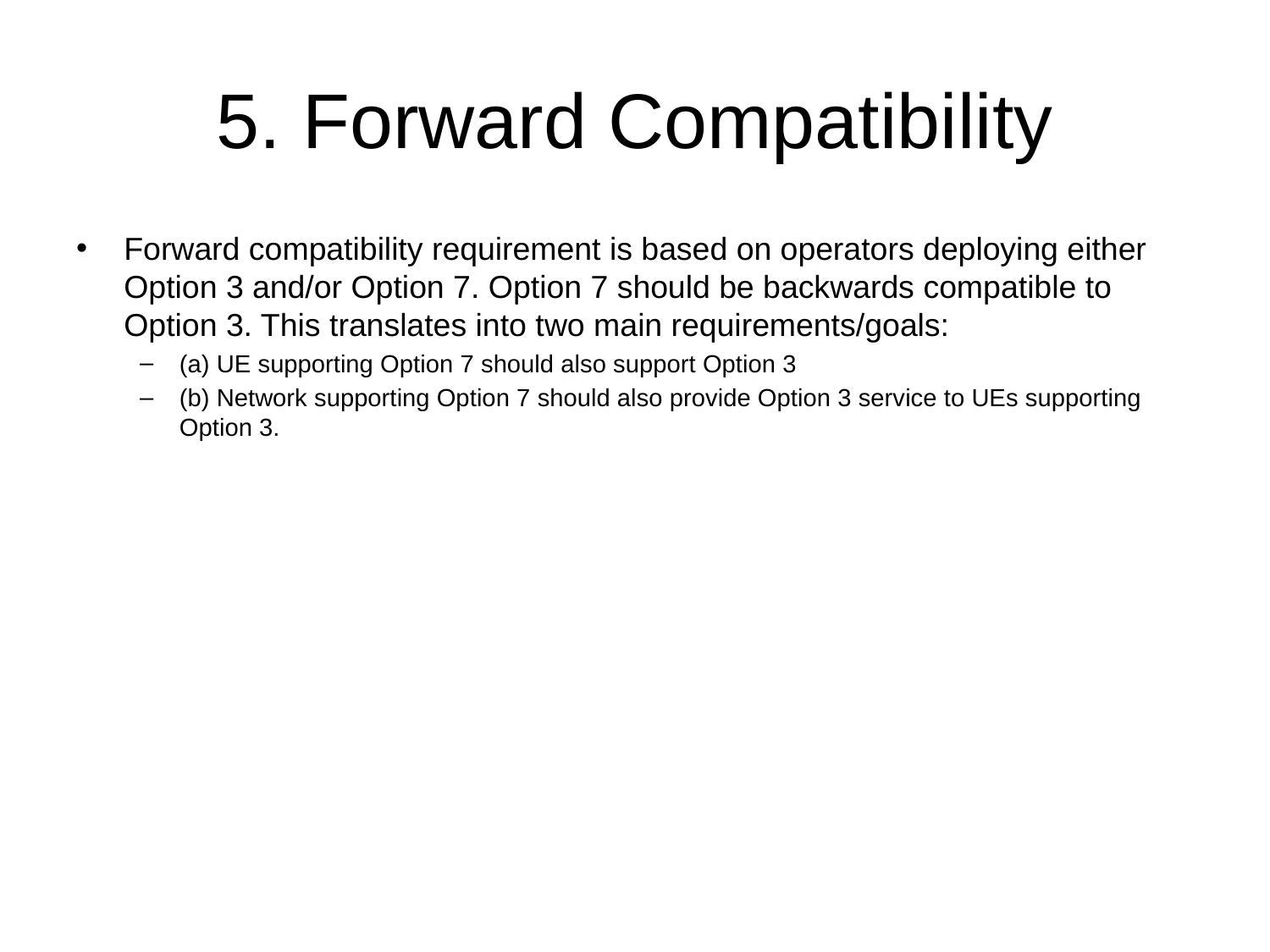

# 5. Forward Compatibility
Forward compatibility requirement is based on operators deploying either Option 3 and/or Option 7. Option 7 should be backwards compatible to Option 3. This translates into two main requirements/goals:
(a) UE supporting Option 7 should also support Option 3
(b) Network supporting Option 7 should also provide Option 3 service to UEs supporting Option 3.